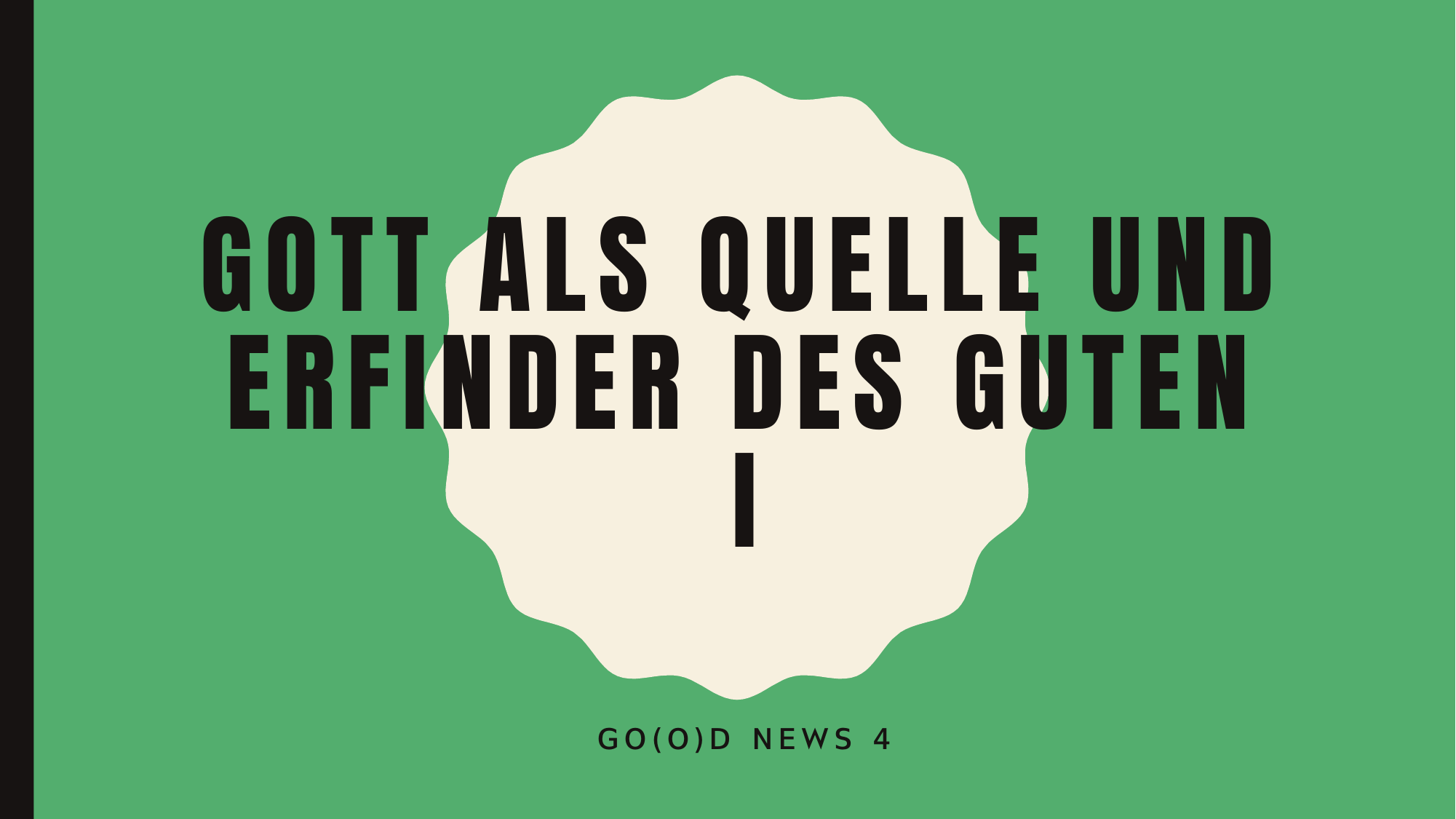

# Gott als Quelle und Erfinder des Guten I
Go(o)d News 4